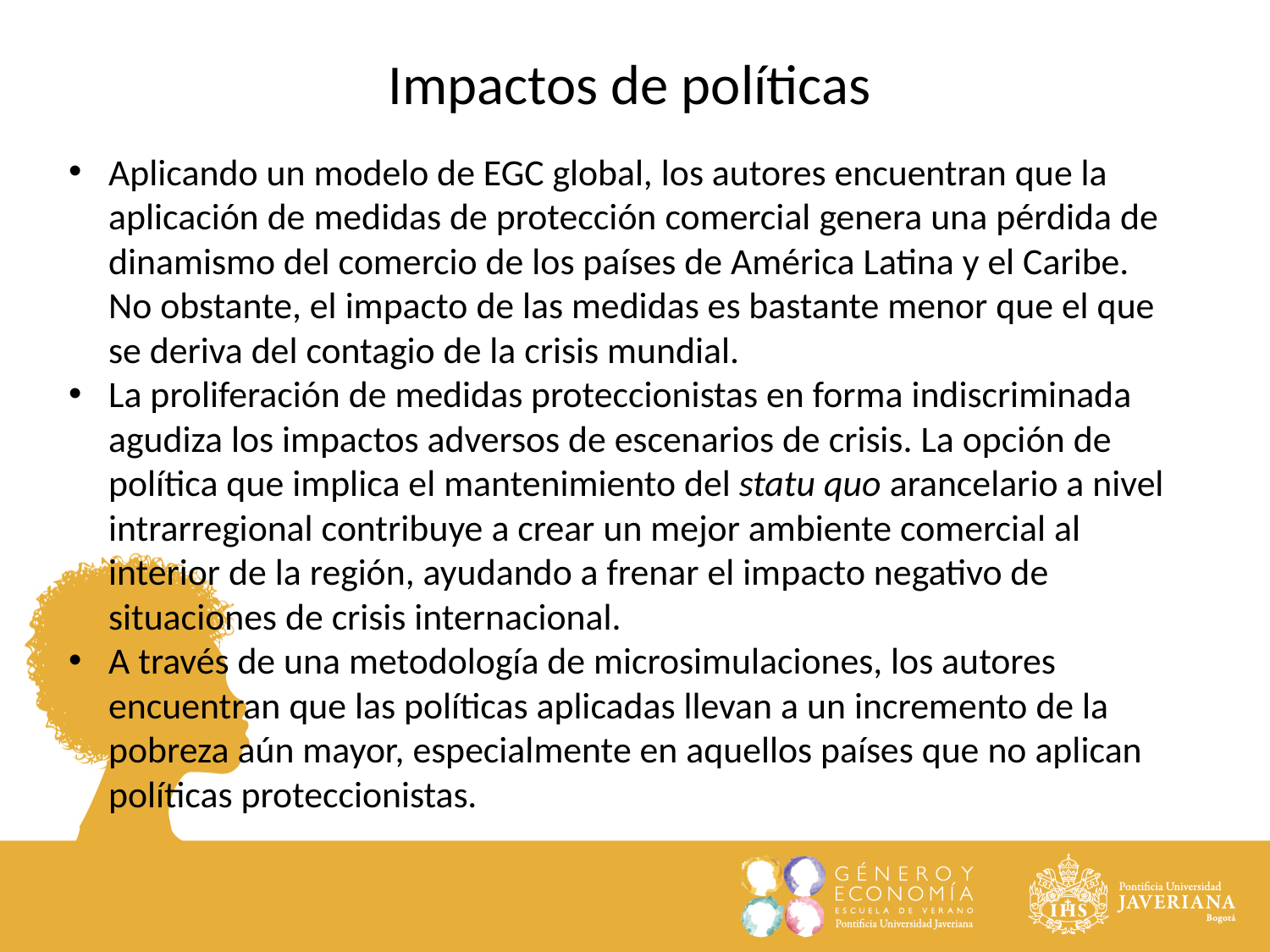

Impactos de políticas
Aplicando un modelo de EGC global, los autores encuentran que la aplicación de medidas de protección comercial genera una pérdida de dinamismo del comercio de los países de América Latina y el Caribe. No obstante, el impacto de las medidas es bastante menor que el que se deriva del contagio de la crisis mundial.
La proliferación de medidas proteccionistas en forma indiscriminada agudiza los impactos adversos de escenarios de crisis. La opción de política que implica el mantenimiento del statu quo arancelario a nivel intrarregional contribuye a crear un mejor ambiente comercial al interior de la región, ayudando a frenar el impacto negativo de situaciones de crisis internacional.
A través de una metodología de microsimulaciones, los autores encuentran que las políticas aplicadas llevan a un incremento de la pobreza aún mayor, especialmente en aquellos países que no aplican políticas proteccionistas.